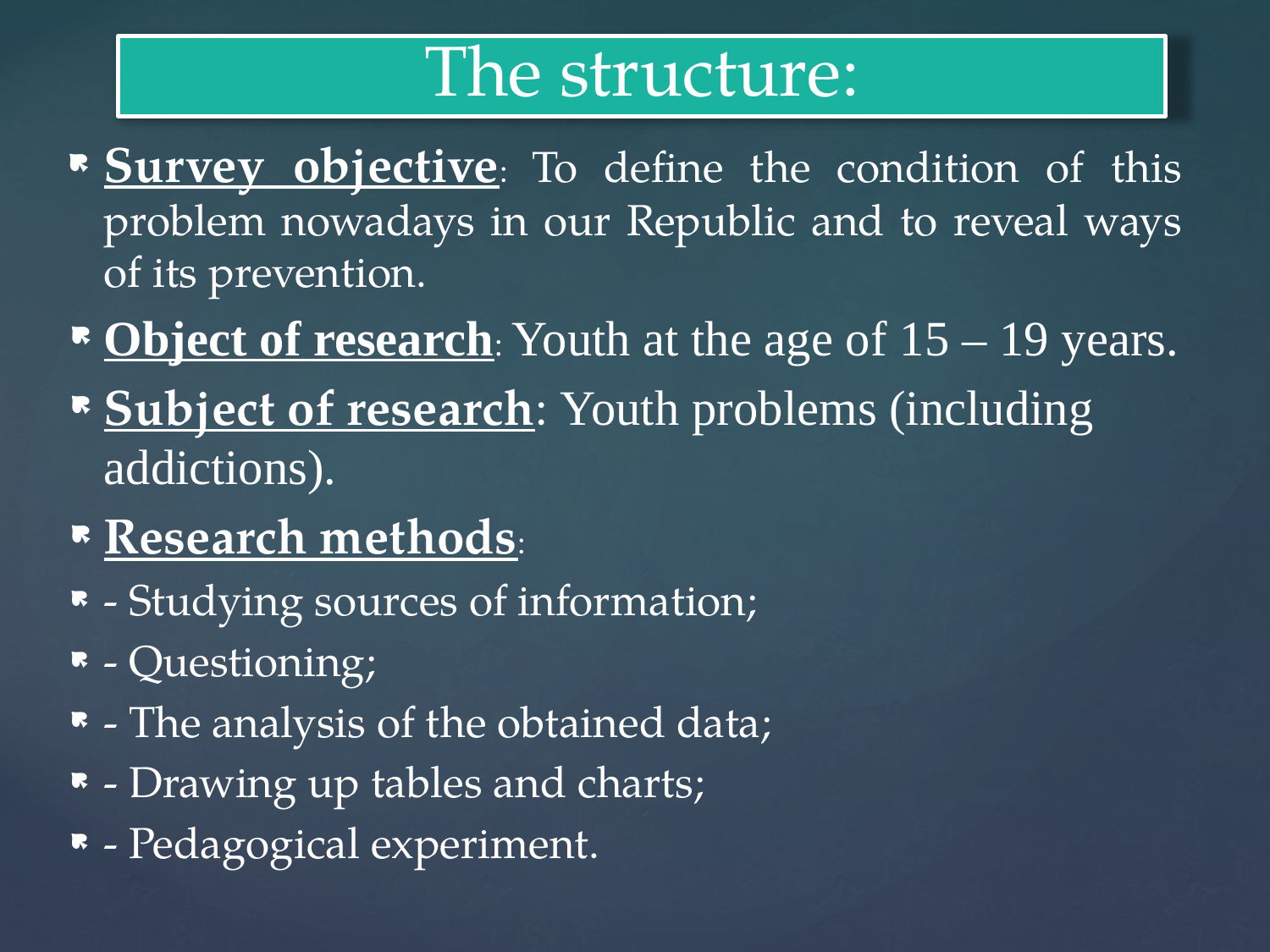

# The structure:
Survey objective: To define the condition of this problem nowadays in our Republic and to reveal ways of its prevention.
Object of research: Youth at the age of 15 – 19 years.
Subject of research: Youth problems (including addictions).
Research methods:
- Studying sources of information;
- Questioning;
- The analysis of the obtained data;
- Drawing up tables and charts;
- Pedagogical experiment.